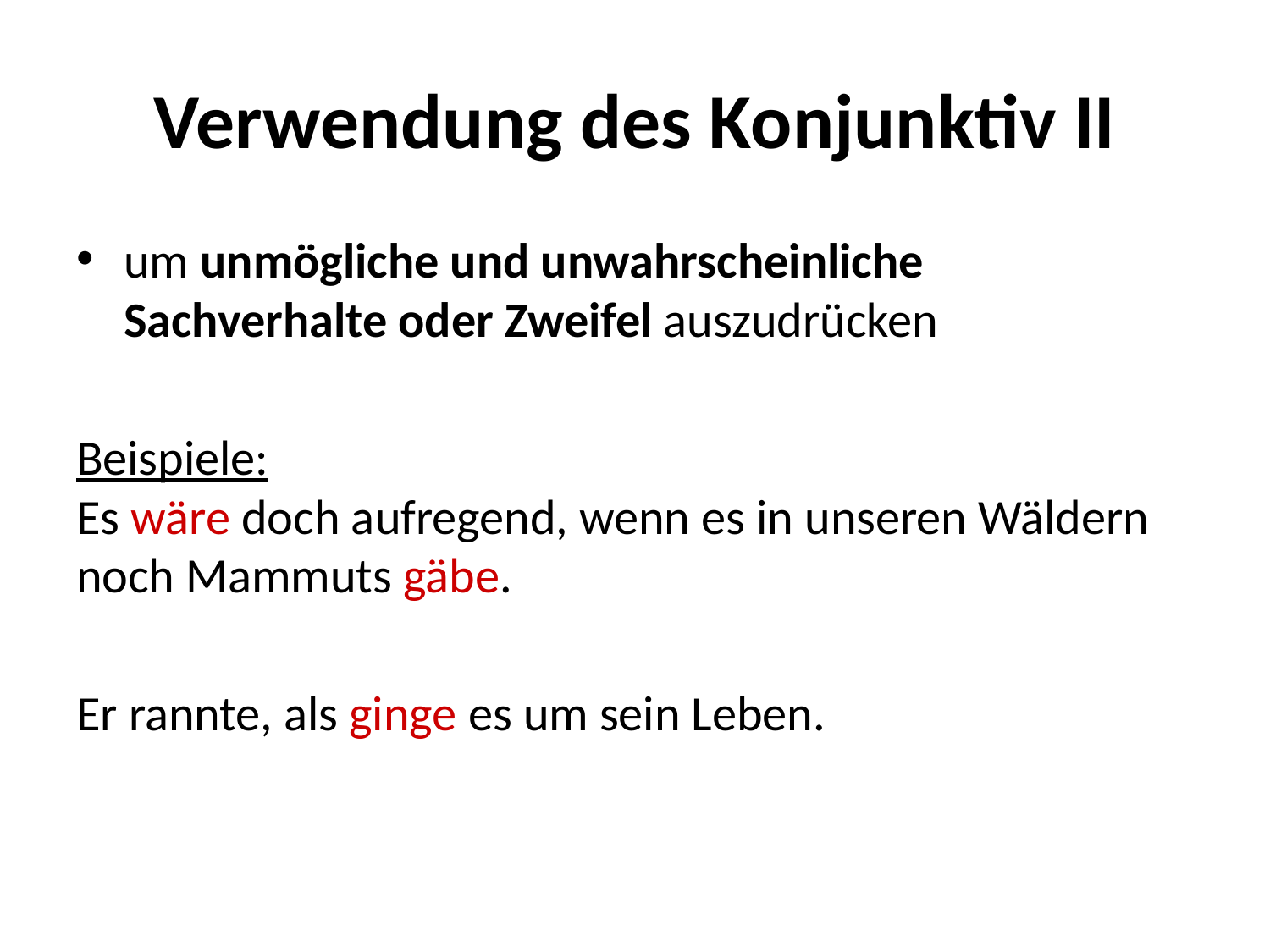

# Verwendung des Konjunktiv II
um unmögliche und unwahrscheinliche Sachverhalte oder Zweifel auszudrücken

Beispiele:
Es wäre doch aufregend, wenn es in unseren Wäldern
noch Mammuts gäbe.

Er rannte, als ginge es um sein Leben.